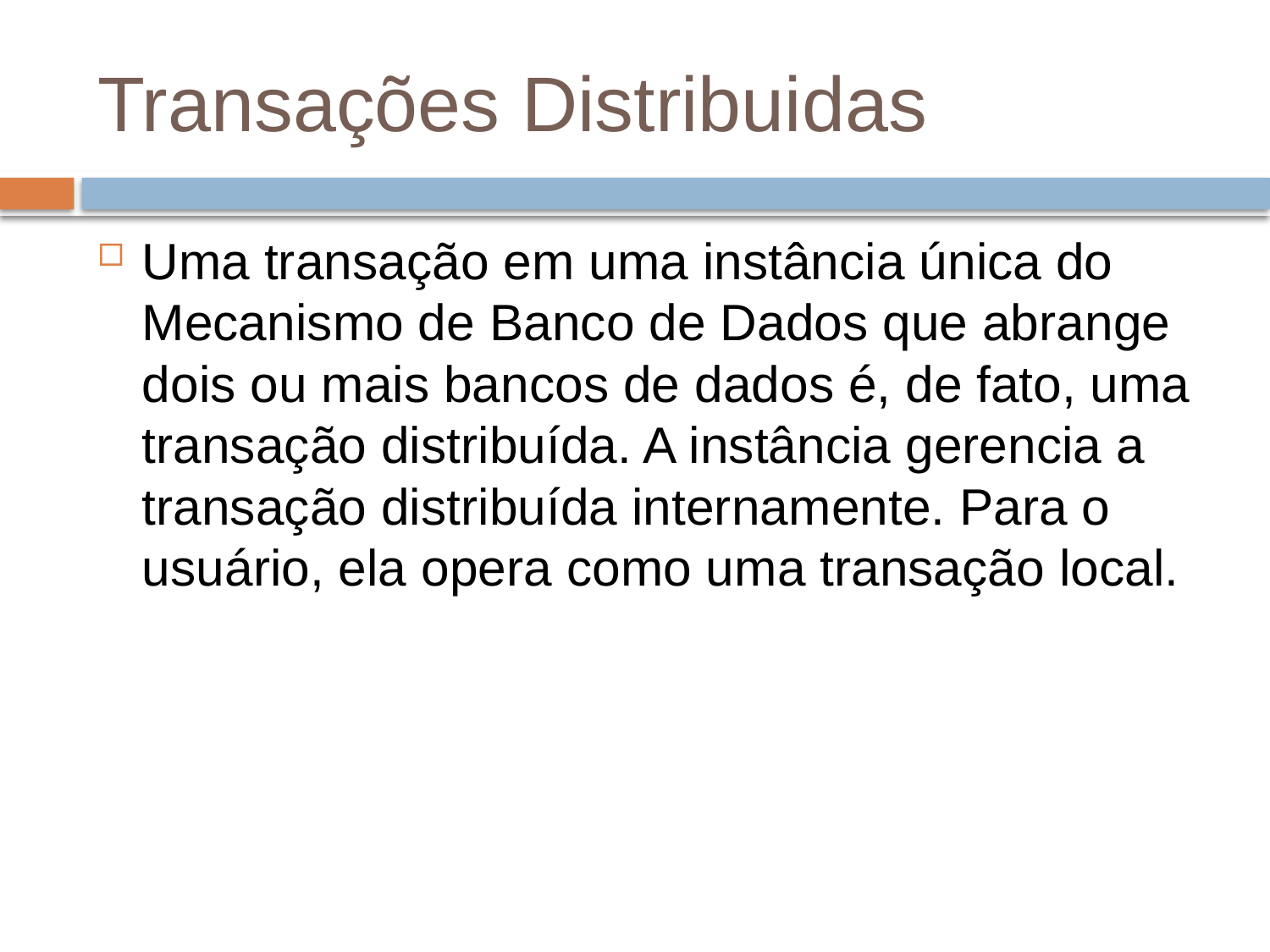

# Transações Distribuidas
Uma transação em uma instância única do Mecanismo de Banco de Dados que abrange dois ou mais bancos de dados é, de fato, uma transação distribuída. A instância gerencia a transação distribuída internamente. Para o usuário, ela opera como uma transação local.